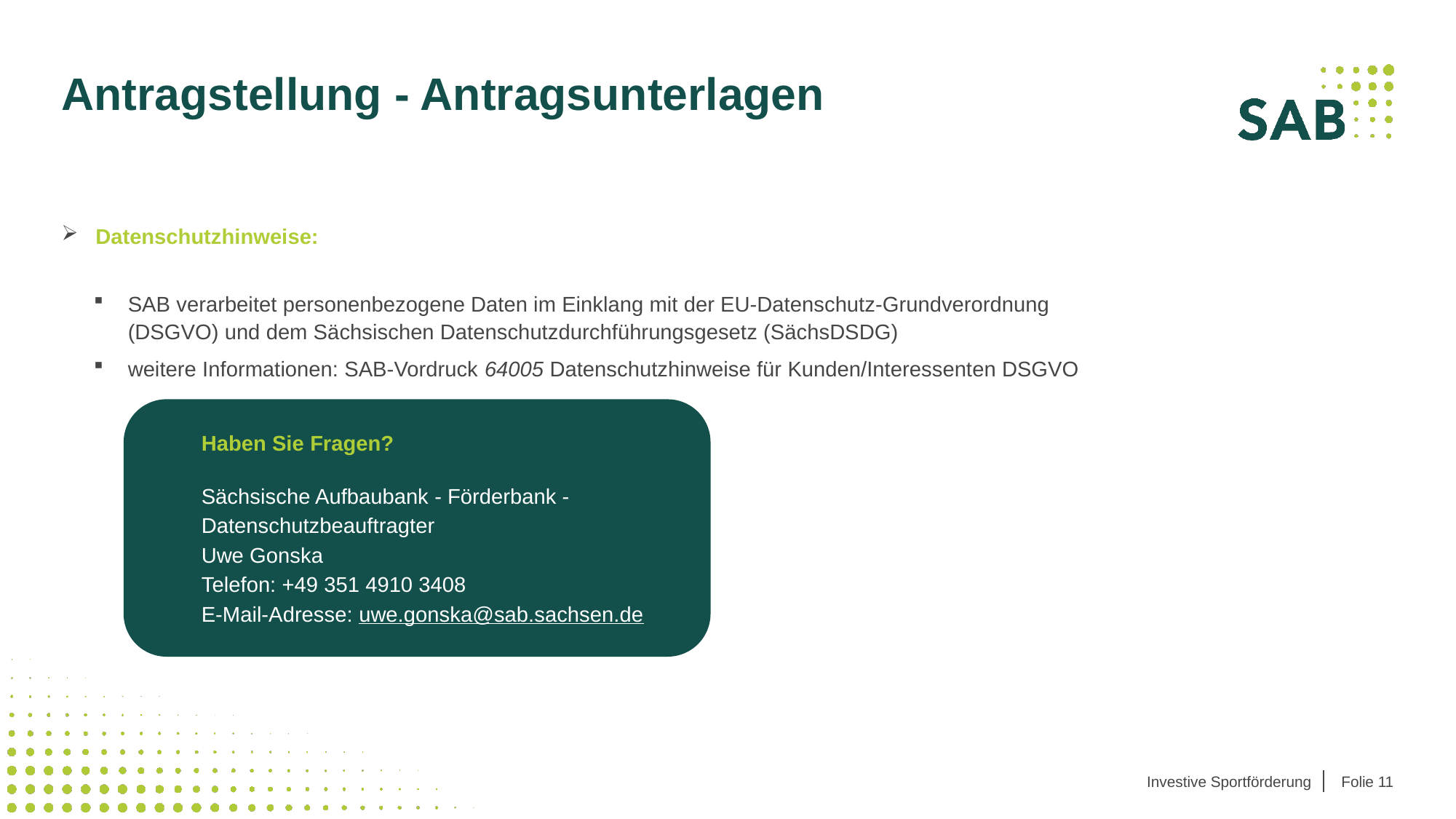

# Antragstellung - Antragsunterlagen
Datenschutzhinweise:

SAB verarbeitet personenbezogene Daten im Einklang mit der EU-Datenschutz-Grundverordnung (DSGVO) und dem Sächsischen Datenschutzdurchführungsgesetz (SächsDSDG)
weitere Informationen: SAB-Vordruck 64005 Datenschutzhinweise für Kunden/Interessenten DSGVO

Haben Sie Fragen?

Sächsische Aufbaubank - Förderbank -
Datenschutzbeauftragter
Uwe Gonska
Telefon: +49 351 4910 3408
E-Mail-Adresse: uwe.gonska@sab.sachsen.de
Investive Sportförderung
Folie 11